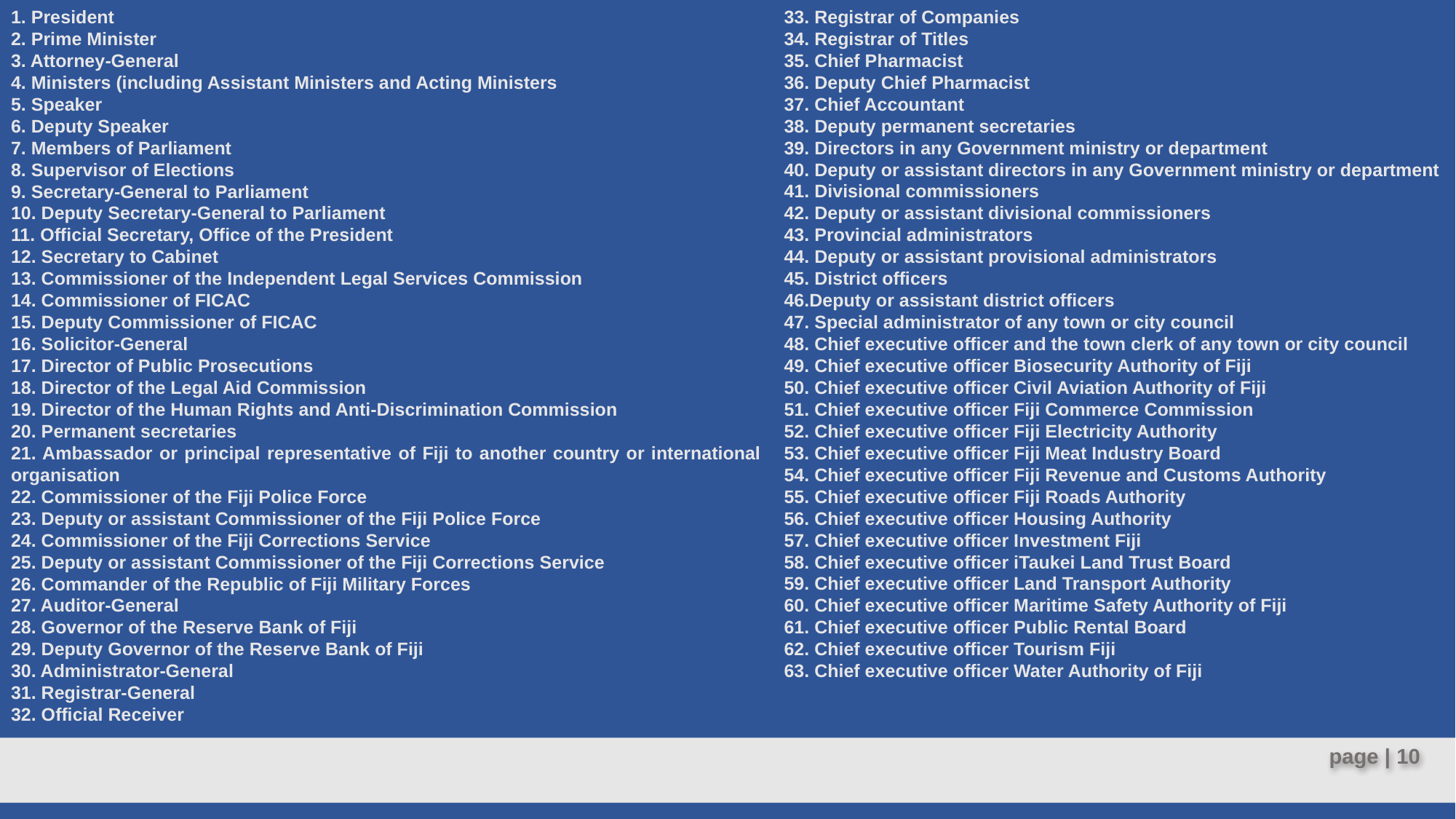

1. President
2. Prime Minister
3. Attorney-General
4. Ministers (including Assistant Ministers and Acting Ministers
5. Speaker
6. Deputy Speaker
7. Members of Parliament
8. Supervisor of Elections
9. Secretary-General to Parliament
10. Deputy Secretary-General to Parliament
11. Official Secretary, Office of the President
12. Secretary to Cabinet
13. Commissioner of the Independent Legal Services Commission
14. Commissioner of FICAC
15. Deputy Commissioner of FICAC
16. Solicitor-General
17. Director of Public Prosecutions
18. Director of the Legal Aid Commission
19. Director of the Human Rights and Anti-Discrimination Commission
20. Permanent secretaries
21. Ambassador or principal representative of Fiji to another country or international organisation
22. Commissioner of the Fiji Police Force
23. Deputy or assistant Commissioner of the Fiji Police Force
24. Commissioner of the Fiji Corrections Service
25. Deputy or assistant Commissioner of the Fiji Corrections Service
26. Commander of the Republic of Fiji Military Forces
27. Auditor-General
28. Governor of the Reserve Bank of Fiji
29. Deputy Governor of the Reserve Bank of Fiji
30. Administrator-General
31. Registrar-General
32. Official Receiver

33. Registrar of Companies
34. Registrar of Titles
35. Chief Pharmacist
36. Deputy Chief Pharmacist
37. Chief Accountant
38. Deputy permanent secretaries
39. Directors in any Government ministry or department
40. Deputy or assistant directors in any Government ministry or department
41. Divisional commissioners
42. Deputy or assistant divisional commissioners
43. Provincial administrators
44. Deputy or assistant provisional administrators
45. District officers
46.Deputy or assistant district officers
47. Special administrator of any town or city council
48. Chief executive officer and the town clerk of any town or city council
49. Chief executive officer Biosecurity Authority of Fiji
50. Chief executive officer Civil Aviation Authority of Fiji
51. Chief executive officer Fiji Commerce Commission
52. Chief executive officer Fiji Electricity Authority
53. Chief executive officer Fiji Meat Industry Board
54. Chief executive officer Fiji Revenue and Customs Authority
55. Chief executive officer Fiji Roads Authority
56. Chief executive officer Housing Authority
57. Chief executive officer Investment Fiji
58. Chief executive officer iTaukei Land Trust Board
59. Chief executive officer Land Transport Authority
60. Chief executive officer Maritime Safety Authority of Fiji
61. Chief executive officer Public Rental Board
62. Chief executive officer Tourism Fiji
63. Chief executive officer Water Authority of Fiji